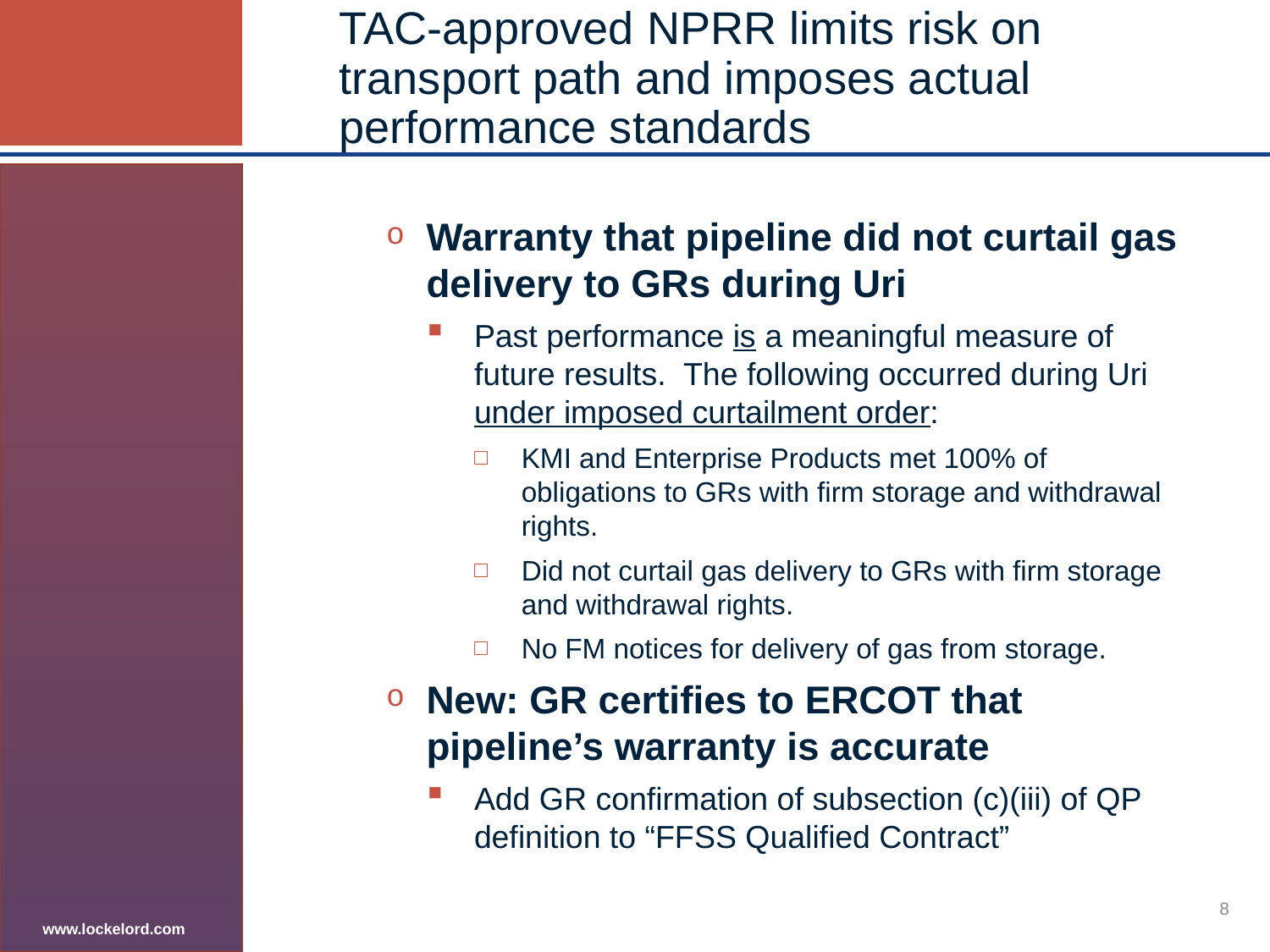

# TAC-approved NPRR limits risk on transport path and imposes actual performance standards
Warranty that pipeline did not curtail gas delivery to GRs during Uri
Past performance is a meaningful measure of future results.  The following occurred during Uri under imposed curtailment order:
KMI and Enterprise Products met 100% of obligations to GRs with firm storage and withdrawal rights.
Did not curtail gas delivery to GRs with firm storage and withdrawal rights.
No FM notices for delivery of gas from storage.
New: GR certifies to ERCOT that pipeline’s warranty is accurate
Add GR confirmation of subsection (c)(iii) of QP definition to “FFSS Qualified Contract”

8